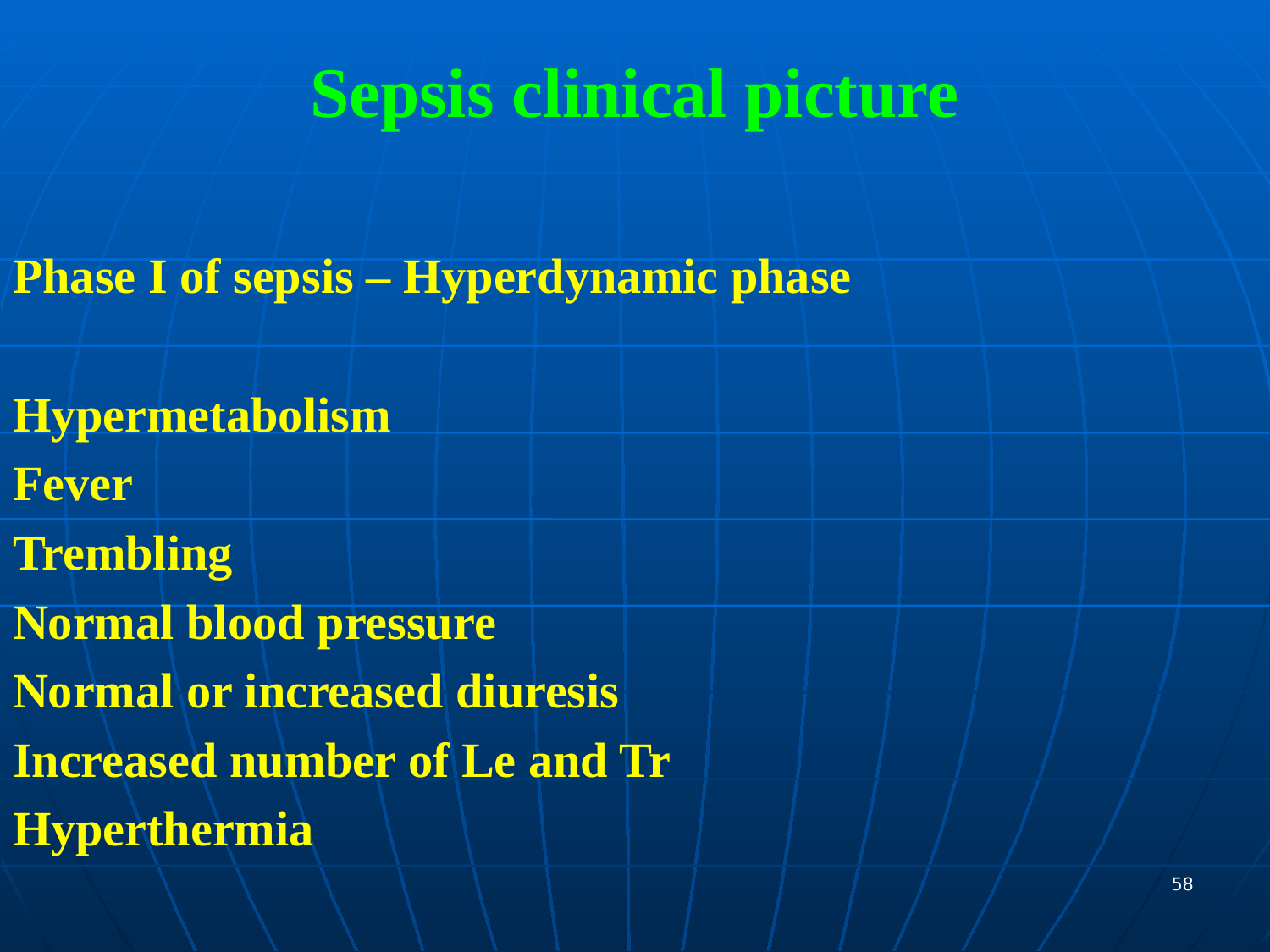

# Sepsis clinical picture

Phase I of sepsis – Hyperdynamic phase

Hypermetabolism
Fever
Trembling
Normal blood pressure
Normal or increased diuresis
Increased number of Le and Tr
Hyperthermia
58